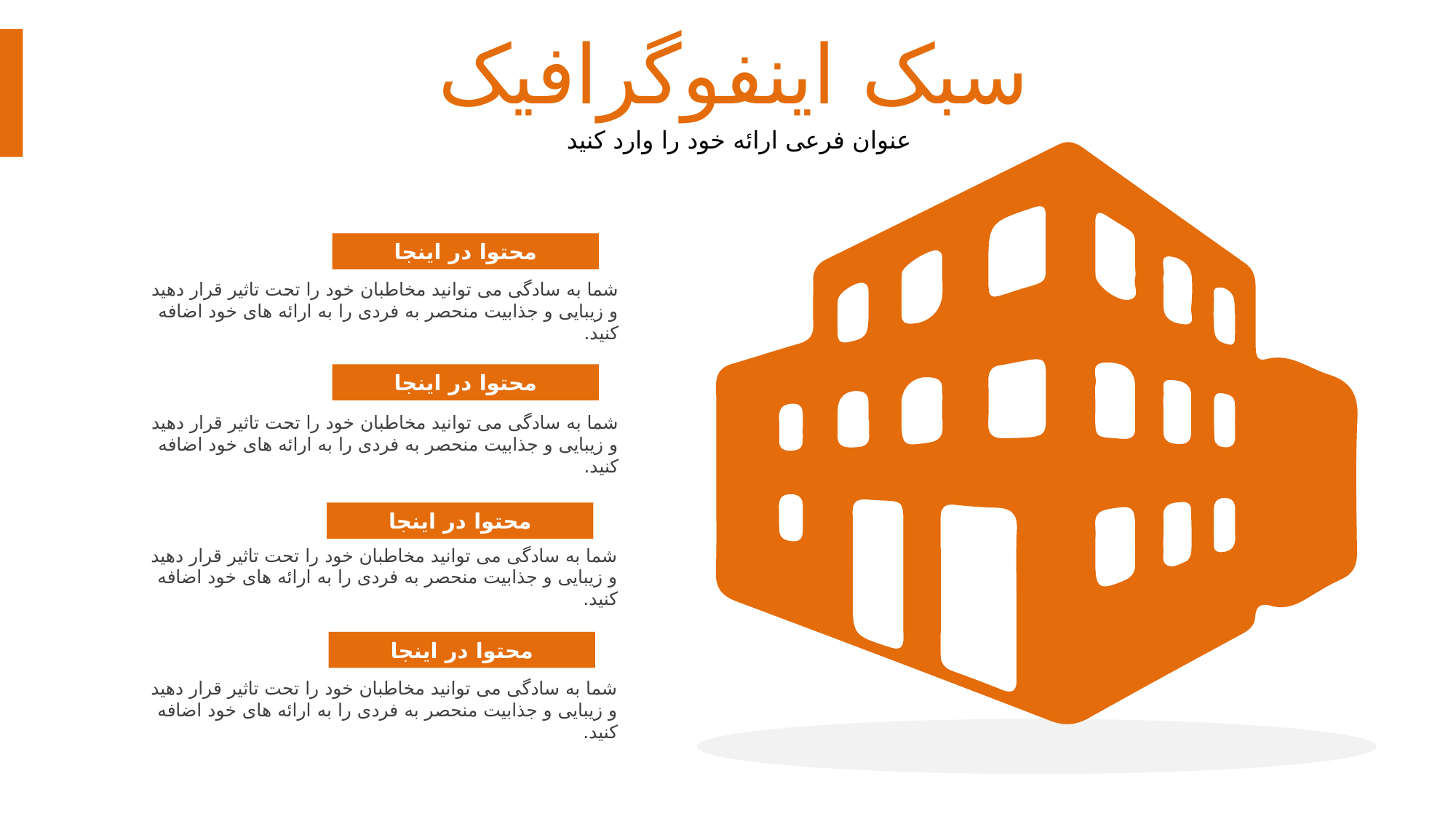

سبک اینفوگرافیک
عنوان فرعی ارائه خود را وارد کنید

محتوا در اینجا
شما به سادگی می توانید مخاطبان خود را تحت تاثیر قرار دهید و زیبایی و جذابیت منحصر به فردی را به ارائه های خود اضافه کنید.
محتوا در اینجا
شما به سادگی می توانید مخاطبان خود را تحت تاثیر قرار دهید و زیبایی و جذابیت منحصر به فردی را به ارائه های خود اضافه کنید.
محتوا در اینجا
شما به سادگی می توانید مخاطبان خود را تحت تاثیر قرار دهید و زیبایی و جذابیت منحصر به فردی را به ارائه های خود اضافه کنید.
محتوا در اینجا
شما به سادگی می توانید مخاطبان خود را تحت تاثیر قرار دهید و زیبایی و جذابیت منحصر به فردی را به ارائه های خود اضافه کنید.